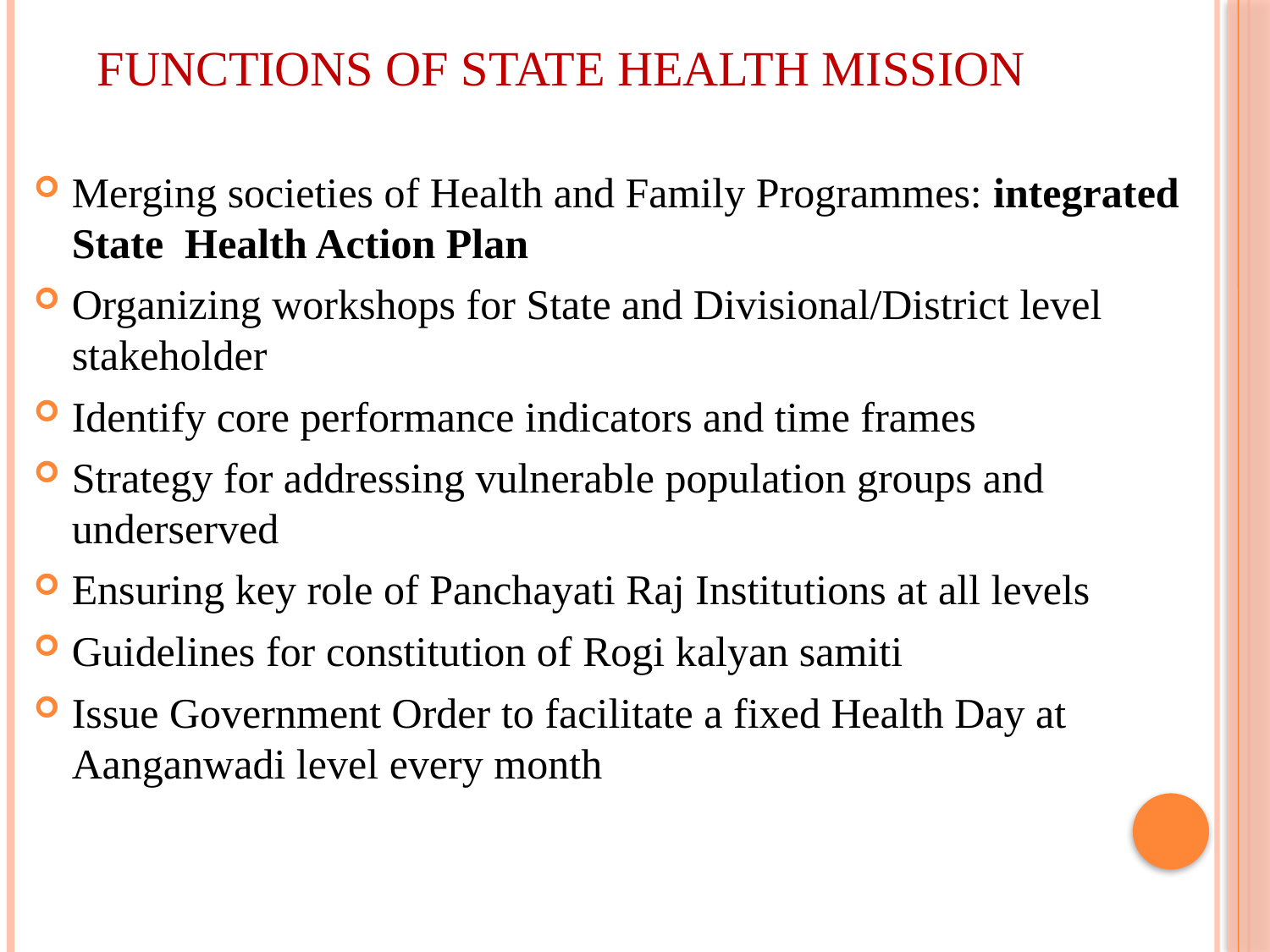

# FUNCTIONS OF STATE HEALTH MISSION
Merging societies of Health and Family Programmes: integrated State  Health Action Plan
Organizing workshops for State and Divisional/District level stakeholder
Identify core performance indicators and time frames
Strategy for addressing vulnerable population groups and underserved
Ensuring key role of Panchayati Raj Institutions at all levels
Guidelines for constitution of Rogi kalyan samiti
Issue Government Order to facilitate a fixed Health Day at Aanganwadi level every month